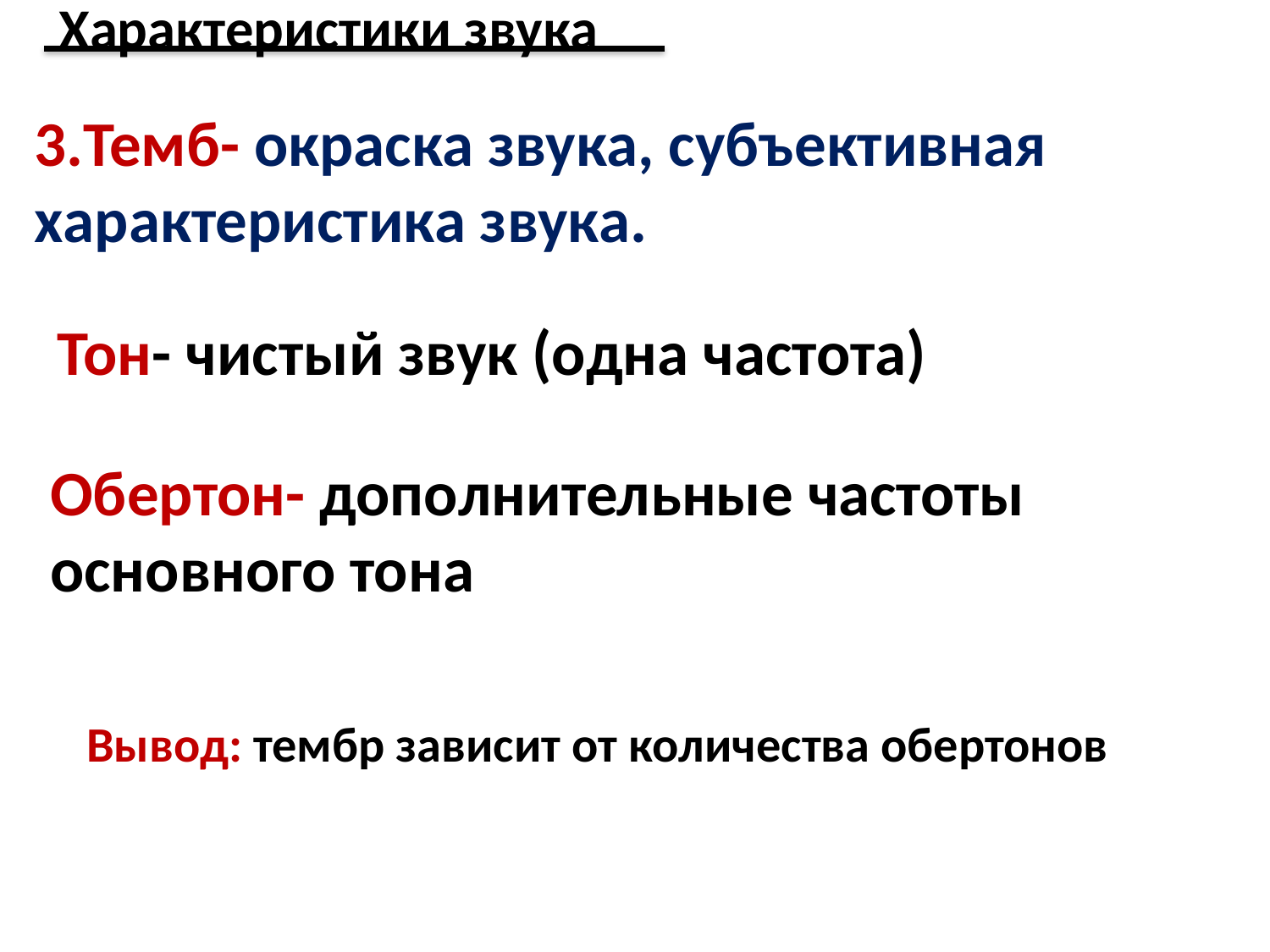

Характеристики звука
3.Темб- окраска звука, субъективная характеристика звука.
Тон- чистый звук (одна частота)
Обертон- дополнительные частоты основного тона
Вывод: тембр зависит от количества обертонов